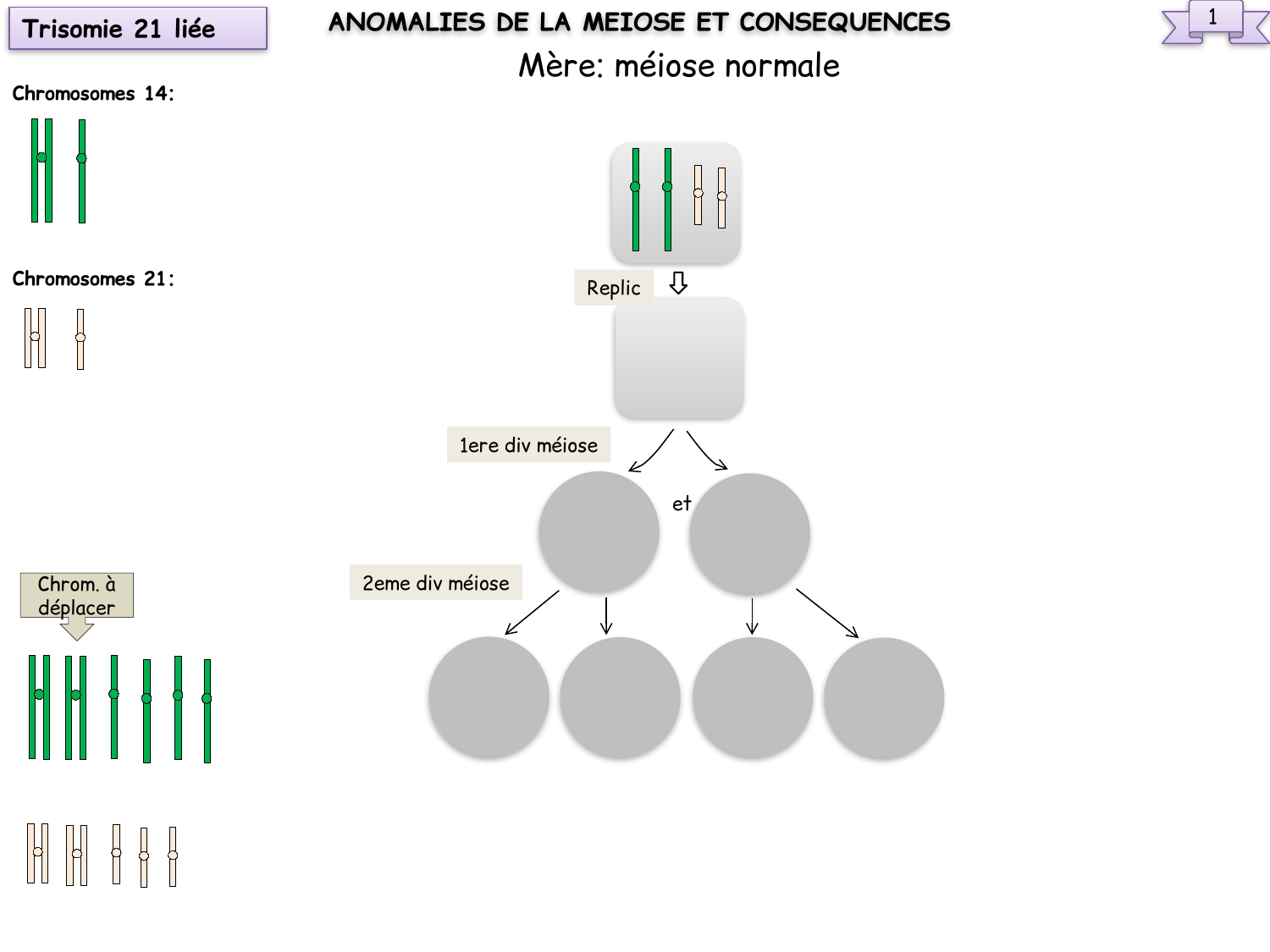

ANOMALIES DE LA MEIOSE ET CONSEQUENCES
1
Trisomie 21 liée
Mère: méiose normale
Chromosomes 14:

Chromosomes 21:

Replic

1ere div méiose

et
2eme div méiose

Chrom. à déplacer